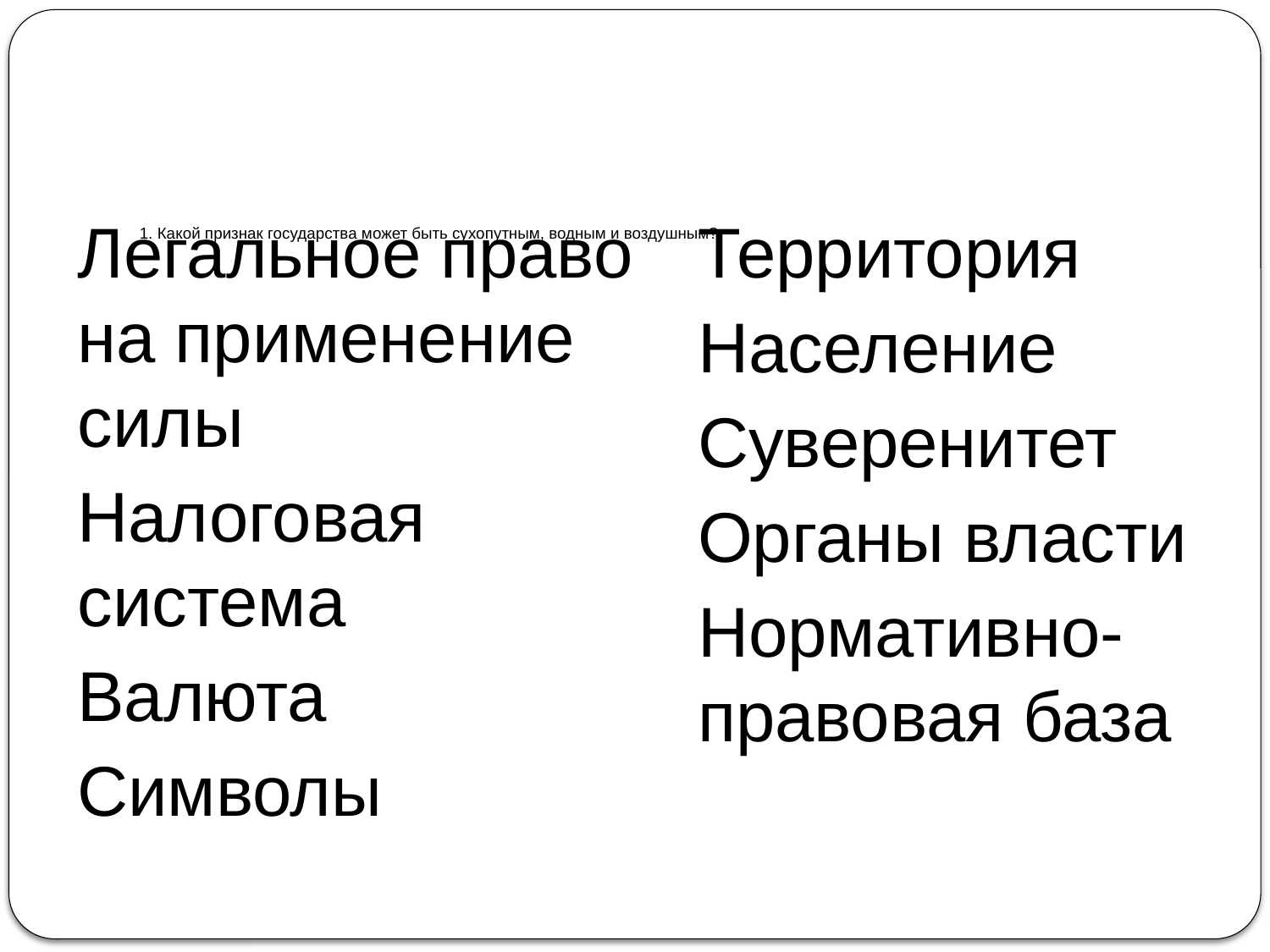

# 1. Какой признак государства может быть сухопутным, водным и воздушным?
Легальное право на применение силы
Налоговая система
Валюта
Символы
Территория
Население
Суверенитет
Органы власти
Нормативно-правовая база